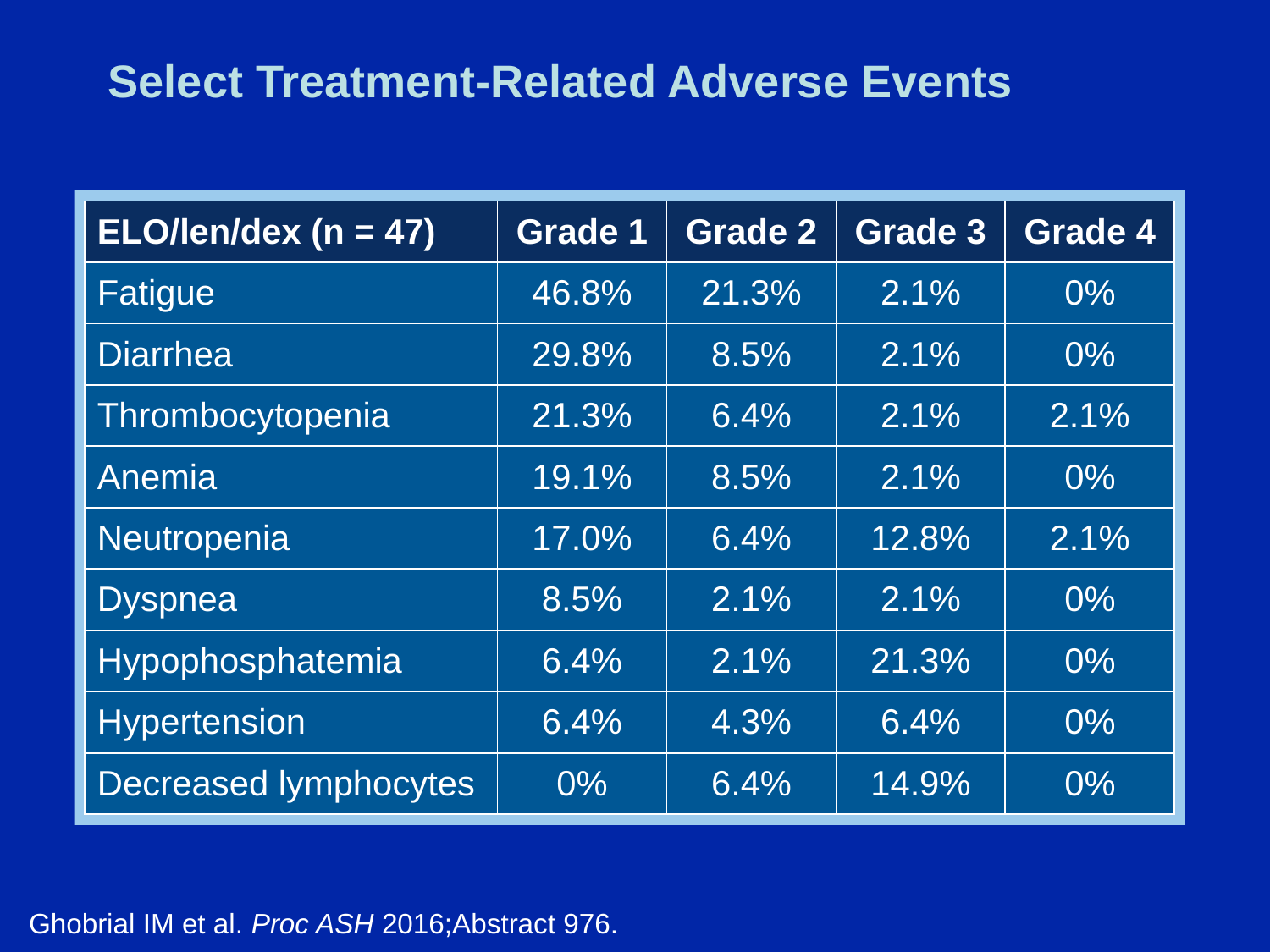

# Select Treatment-Related Adverse Events

| ELO/len/dex (n = 47) | Grade 1 | Grade 2 | Grade 3 | Grade 4 |
| --- | --- | --- | --- | --- |
| Fatigue | 46.8% | 21.3% | 2.1% | 0% |
| Diarrhea | 29.8% | 8.5% | 2.1% | 0% |
| Thrombocytopenia | 21.3% | 6.4% | 2.1% | 2.1% |
| Anemia | 19.1% | 8.5% | 2.1% | 0% |
| Neutropenia | 17.0% | 6.4% | 12.8% | 2.1% |
| Dyspnea | 8.5% | 2.1% | 2.1% | 0% |
| Hypophosphatemia | 6.4% | 2.1% | 21.3% | 0% |
| Hypertension | 6.4% | 4.3% | 6.4% | 0% |
| Decreased lymphocytes | 0% | 6.4% | 14.9% | 0% |
Ghobrial IM et al. Proc ASH 2016;Abstract 976.